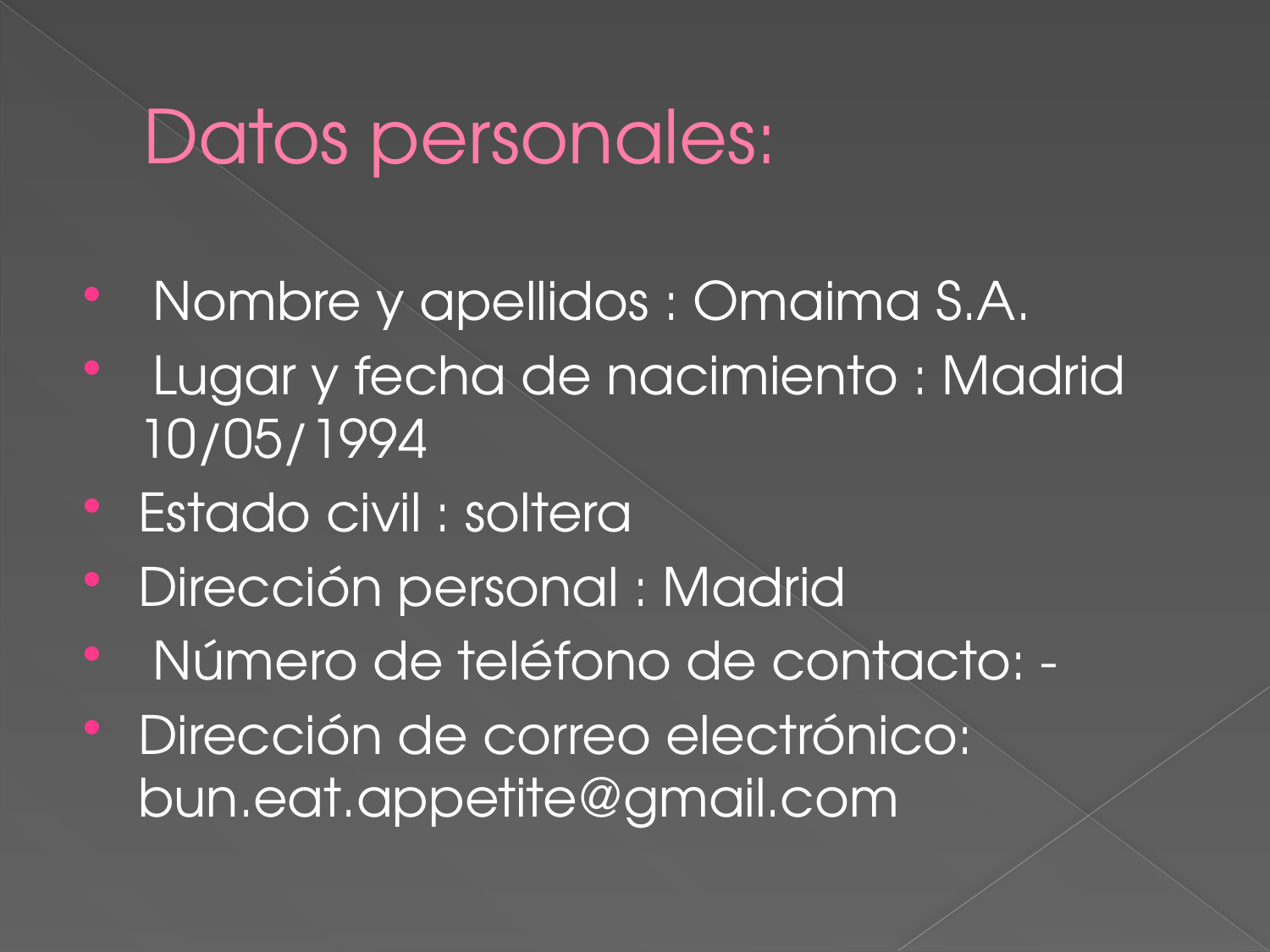

# Datos personales:
 Nombre y apellidos : Omaima S.A.
 Lugar y fecha de nacimiento : Madrid 10/05/1994
Estado civil : soltera
Dirección personal : Madrid
 Número de teléfono de contacto: -
Dirección de correo electrónico: bun.eat.appetite@gmail.com